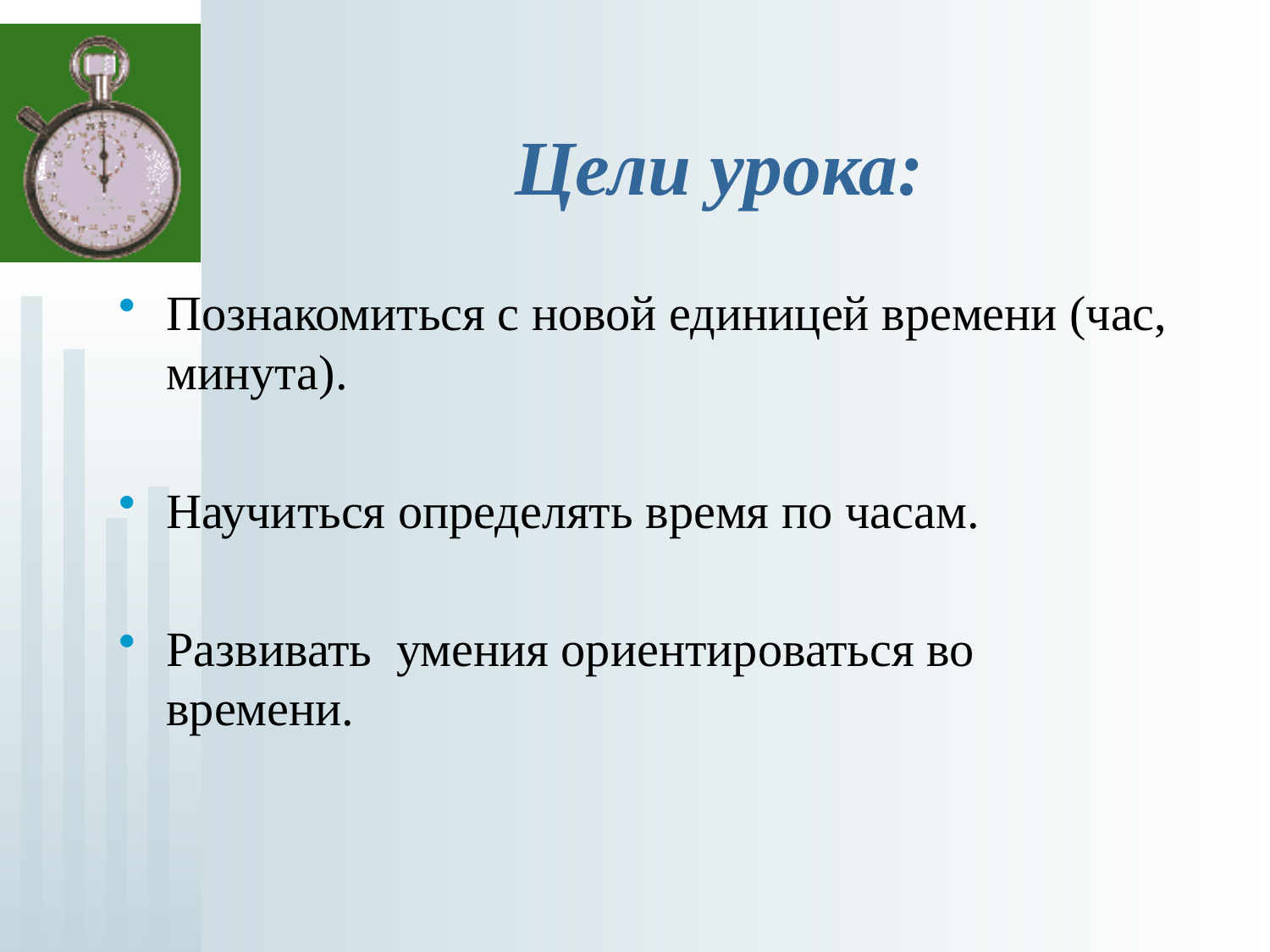

# Цели урока:
Познакомиться с новой единицей времени (час, минута).

Научиться определять время по часам.

Развивать  умения ориентироваться во времени.